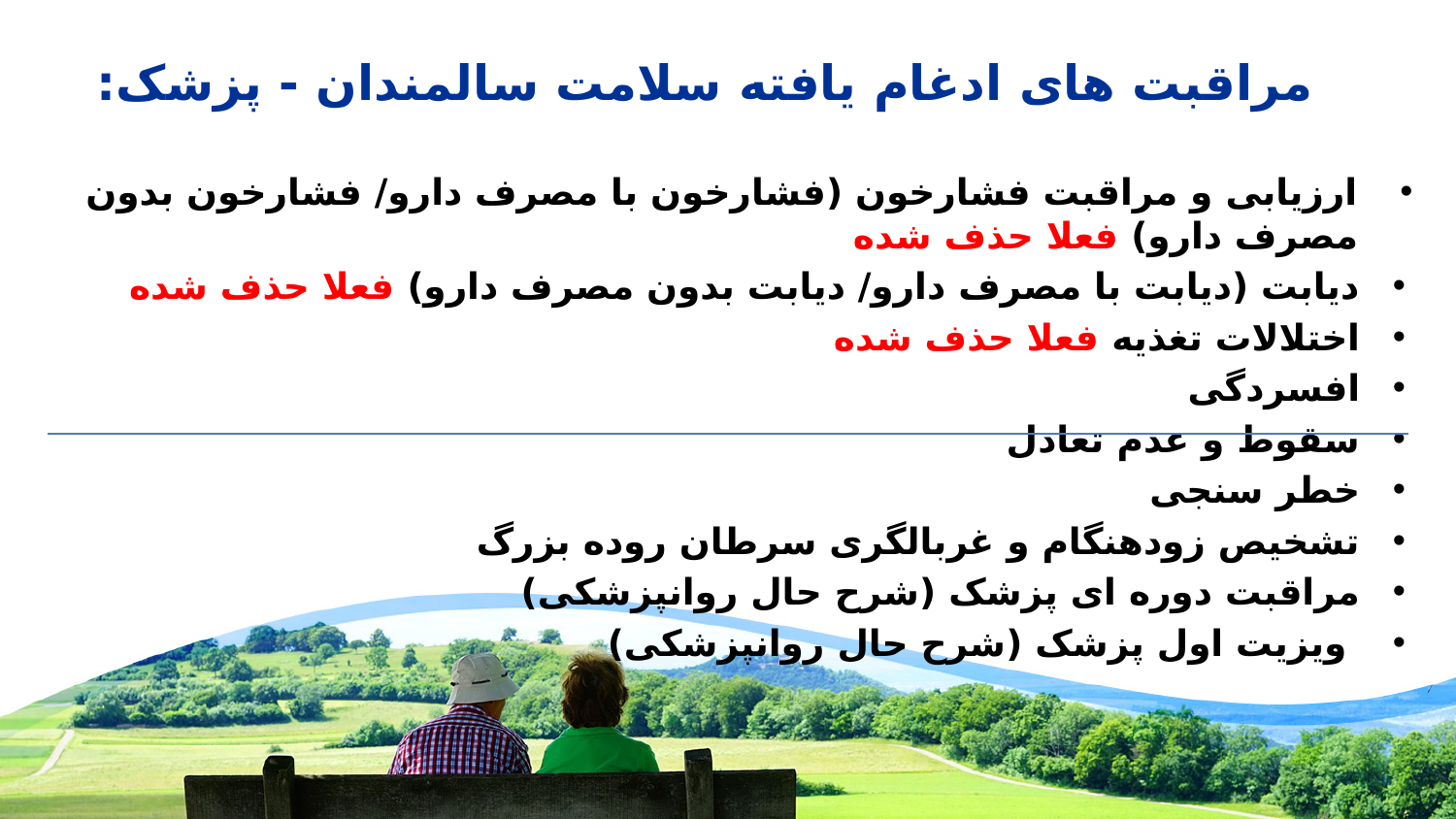

مراقبت های ادغام یافته سلامت سالمندان - پزشک:

ارزیابی و مراقبت فشارخون (فشارخون با مصرف دارو/ فشارخون بدون مصرف دارو) فعلا حذف شده
دیابت (دیابت با مصرف دارو/ دیابت بدون مصرف دارو) فعلا حذف شده
اختلالات تغذیه فعلا حذف شده
افسردگی
سقوط و عدم تعادل
خطر سنجی
تشخیص زودهنگام و غربالگری سرطان روده بزرگ
مراقبت دوره ای پزشک (شرح حال روانپزشکی)
 ویزیت اول پزشک (شرح حال روانپزشکی)